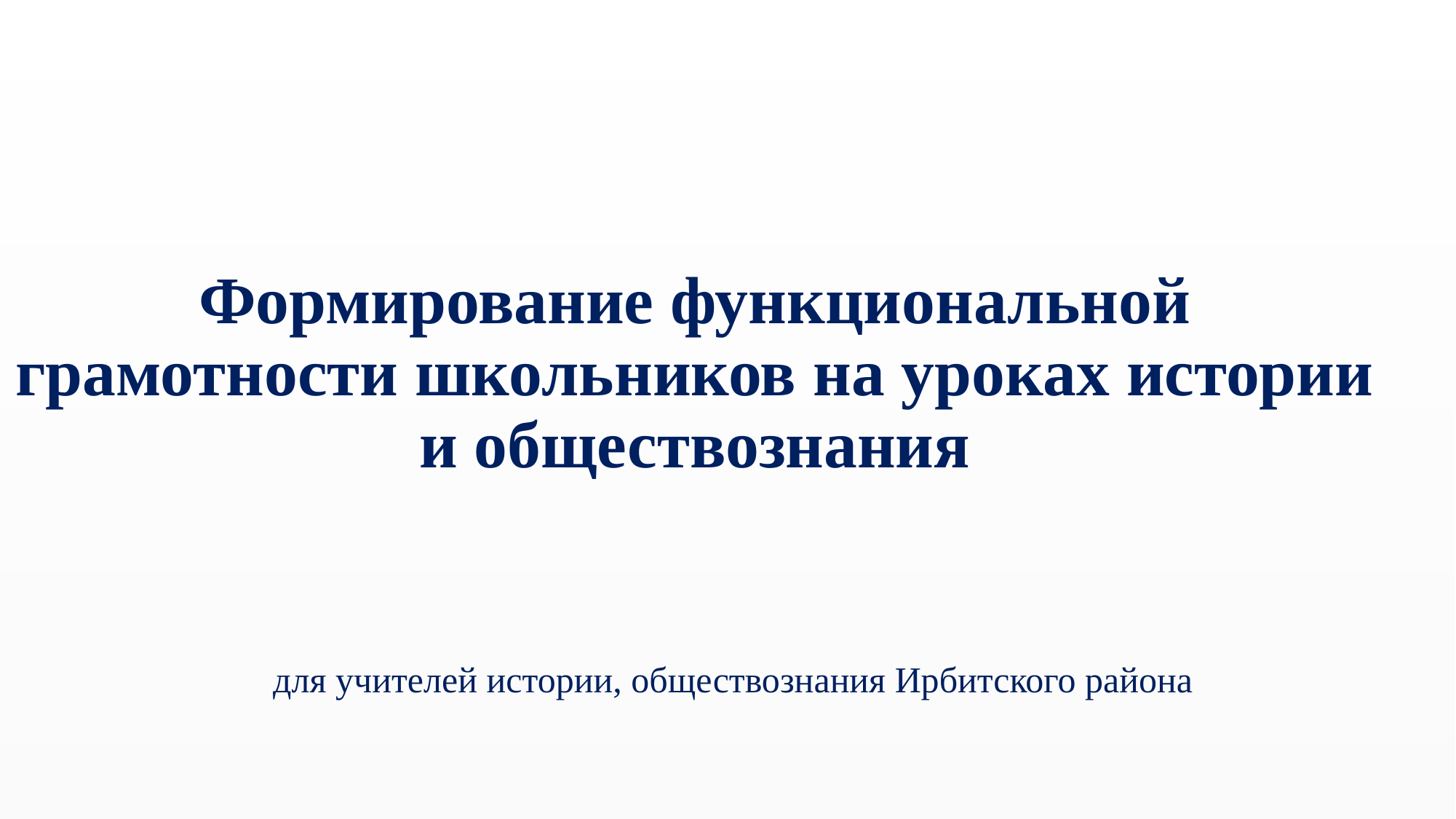

# Формирование функциональной грамотности школьников на уроках истории и обществознания
 для учителей истории, обществознания Ирбитского района